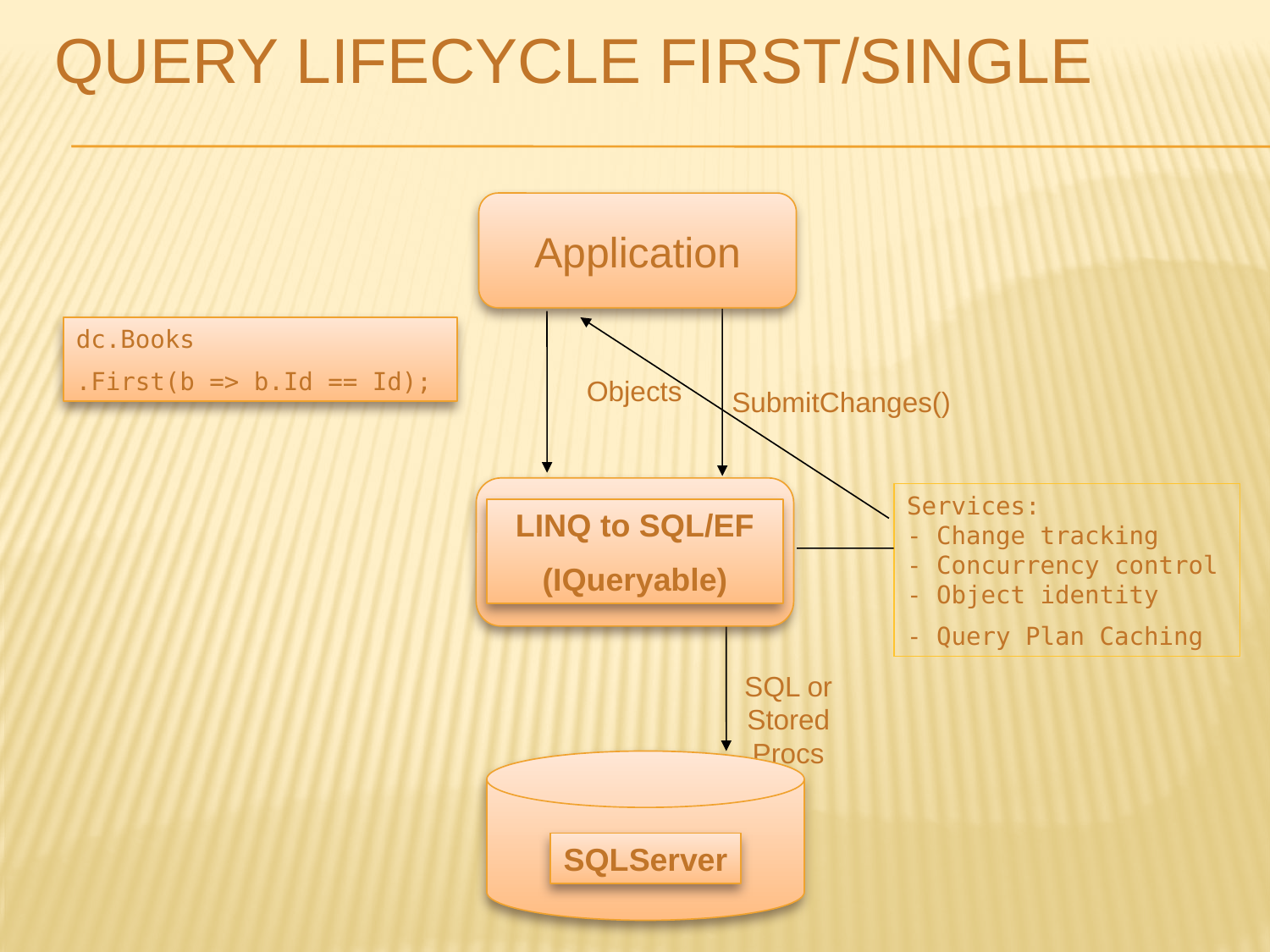

# Query Lifecycle First/Single
Application

dc.Books
.First(b => b.Id == Id);

Objects
SubmitChanges()

LINQ to SQL/EF
(IQueryable)
Services:
- Change tracking
- Concurrency control
- Object identity
- Query Plan Caching

SQL or Stored Procs

SQLServer